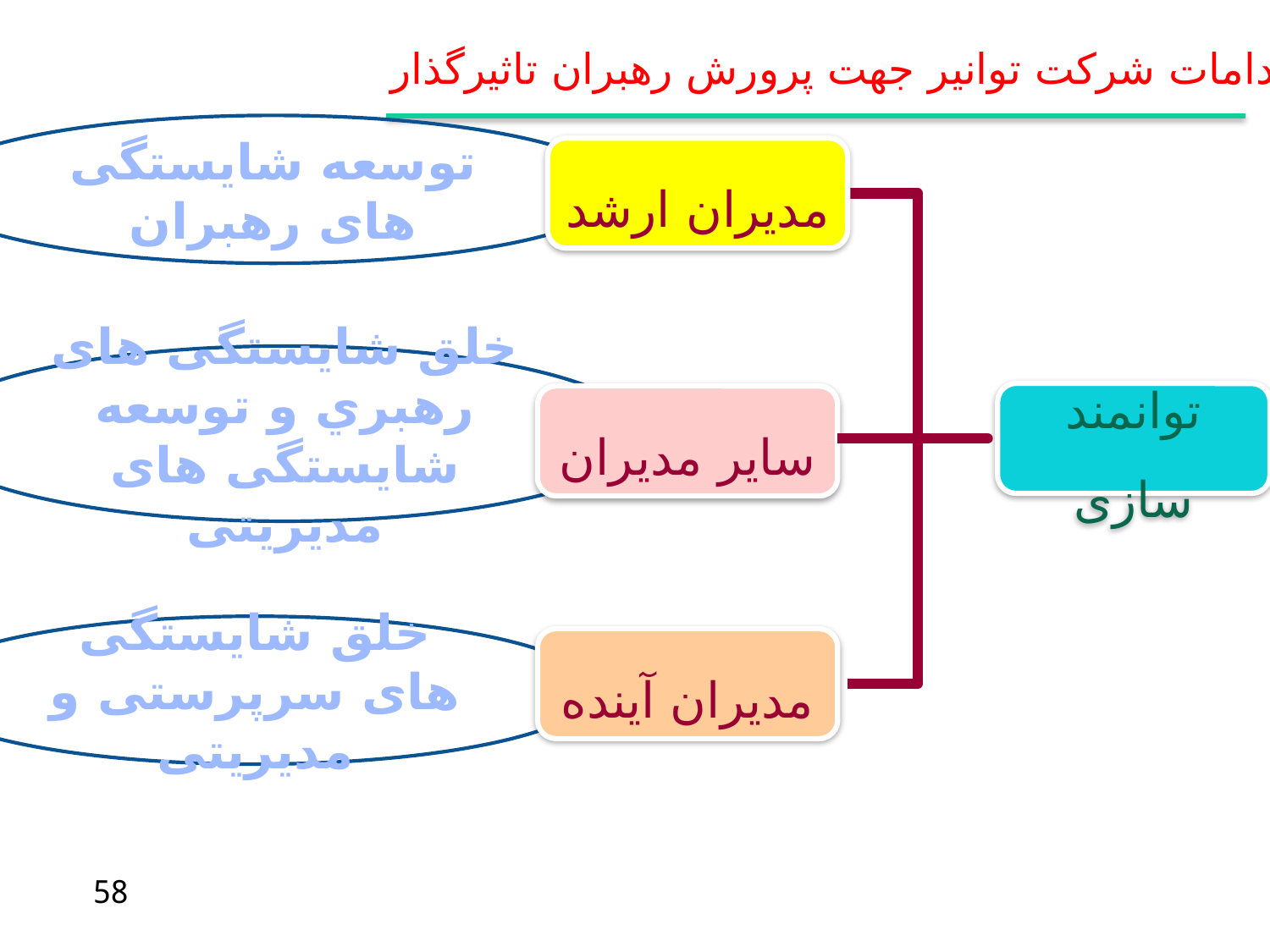

اقدامات شرکت توانیر جهت پرورش رهبران تاثیرگذار
توسعه شایستگی های رهبران
مدیران ارشد

خلق شایستگی های رﻫﺒﺮي و توسعه شایستگی های مدیریتی
توانمند سازی
سایر مدیران
خلق شایستگی های سرپرستی و مدیریتی
مدیران آینده
58